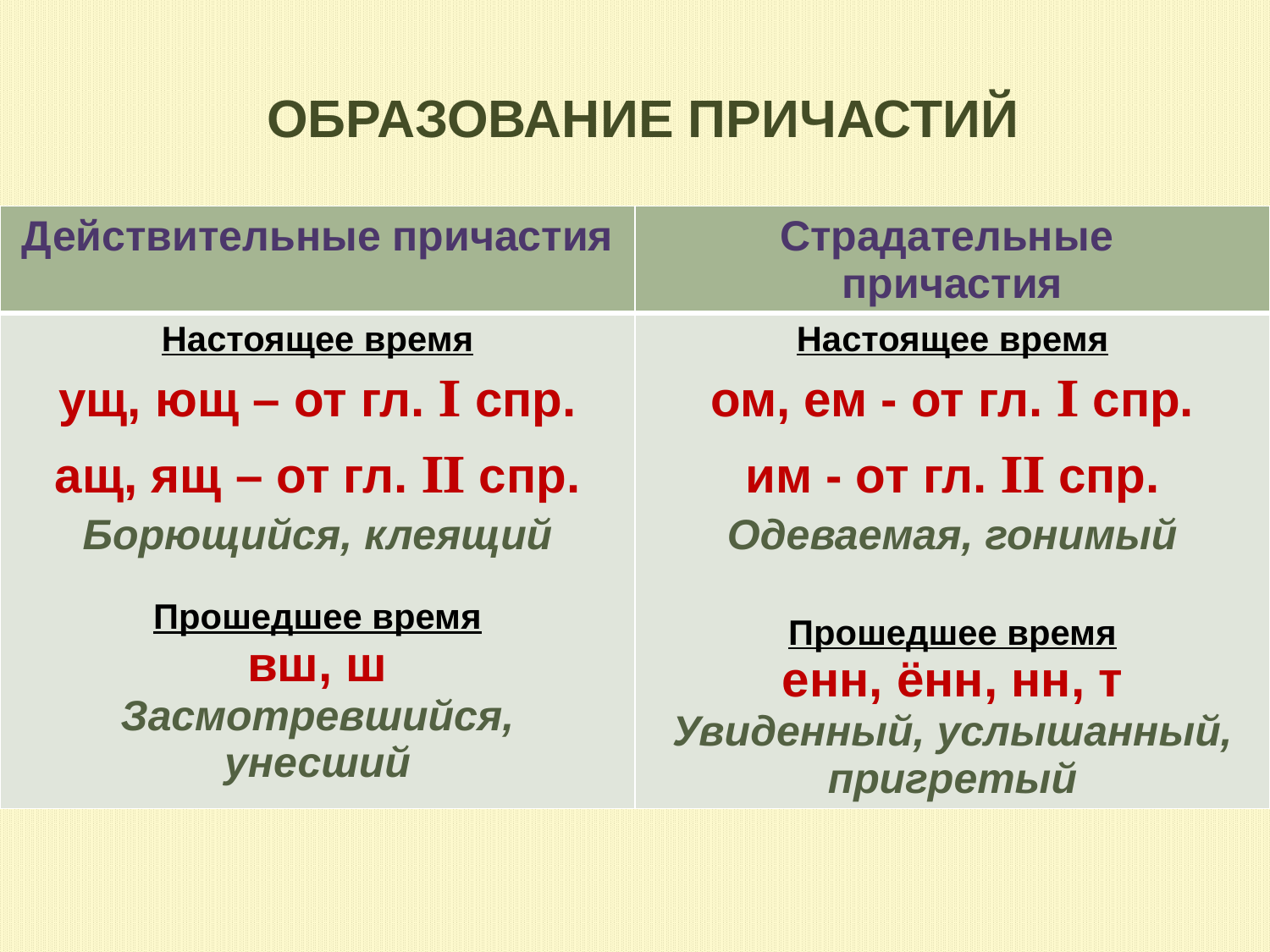

# Образование причастий
| Действительные причастия | Страдательные причастия |
| --- | --- |
| Настоящее время ущ, ющ – от гл. I спр. ащ, ящ – от гл. II спр. Борющийся, клеящий Прошедшее время вш, ш Засмотревшийся, унесший | Настоящее время ом, ем - от гл. I спр. им - от гл. II спр. Одеваемая, гонимый Прошедшее время енн, ённ, нн, т Увиденный, услышанный, пригретый |